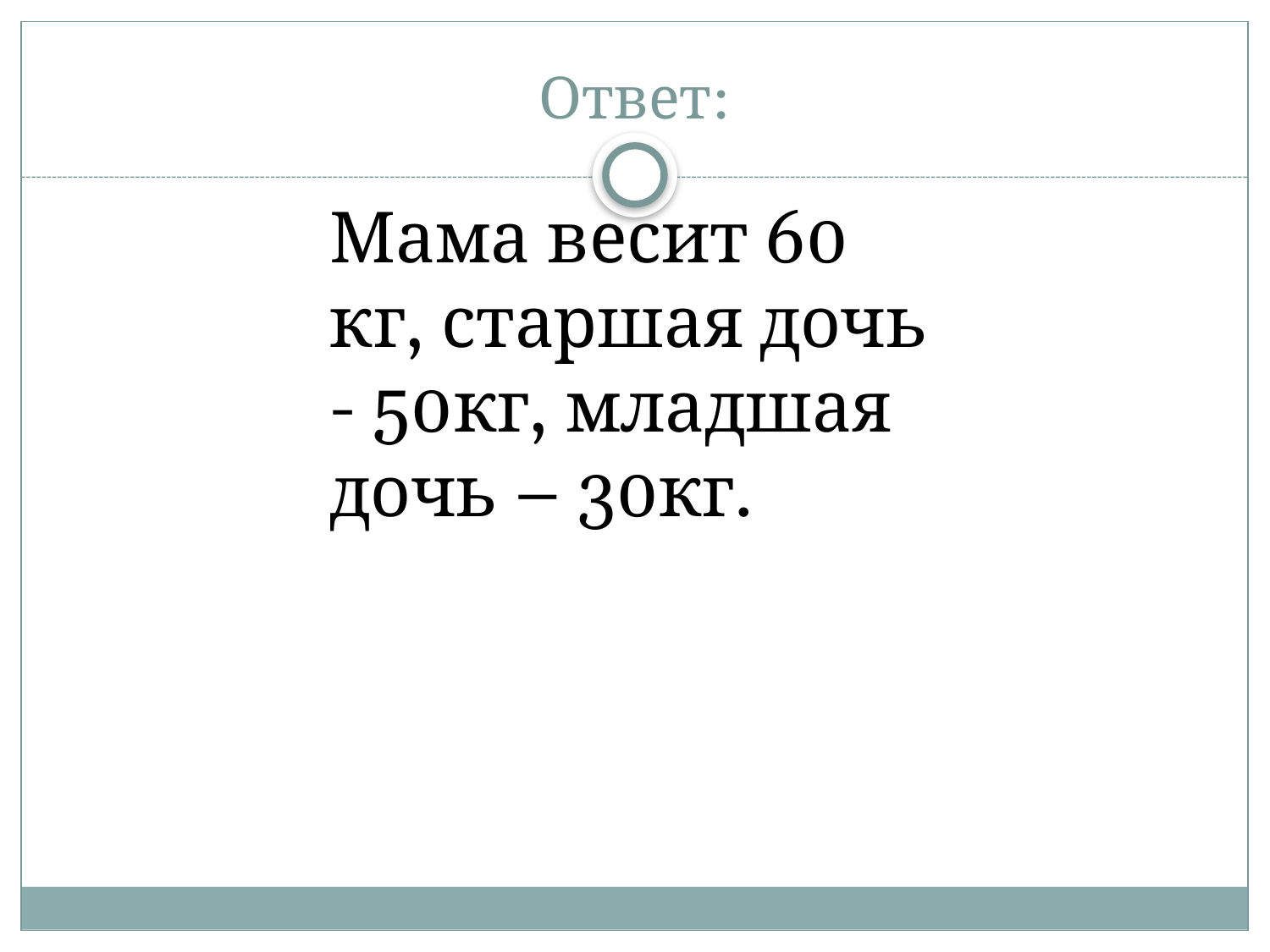

# Ответ:
Мама весит 60 кг, старшая дочь - 50кг, младшая дочь – 30кг.